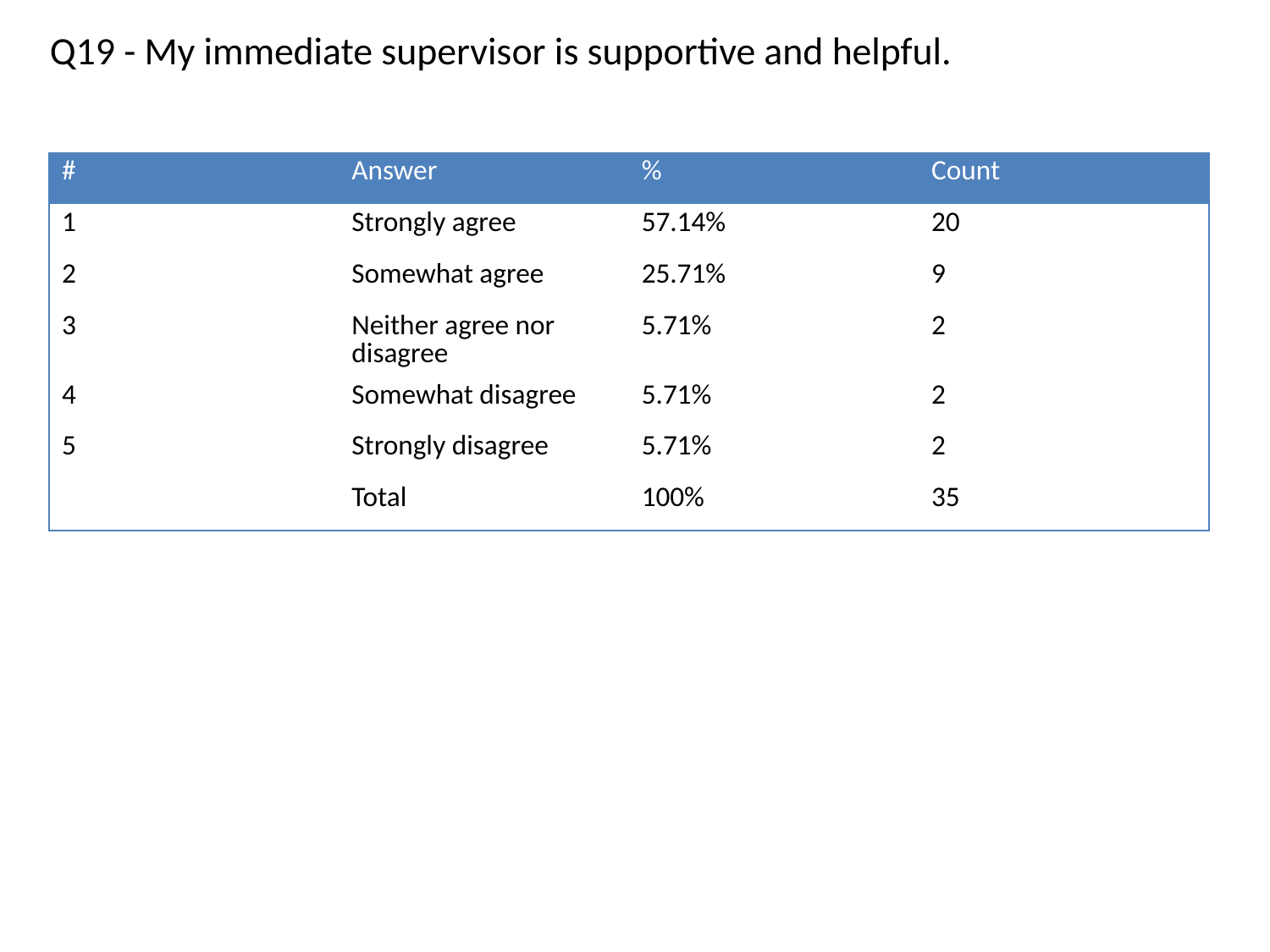

Q19 - My immediate supervisor is supportive and helpful.
| # | Answer | % | Count |
| --- | --- | --- | --- |
| 1 | Strongly agree | 57.14% | 20 |
| 2 | Somewhat agree | 25.71% | 9 |
| 3 | Neither agree nor disagree | 5.71% | 2 |
| 4 | Somewhat disagree | 5.71% | 2 |
| 5 | Strongly disagree | 5.71% | 2 |
|  | Total | 100% | 35 |